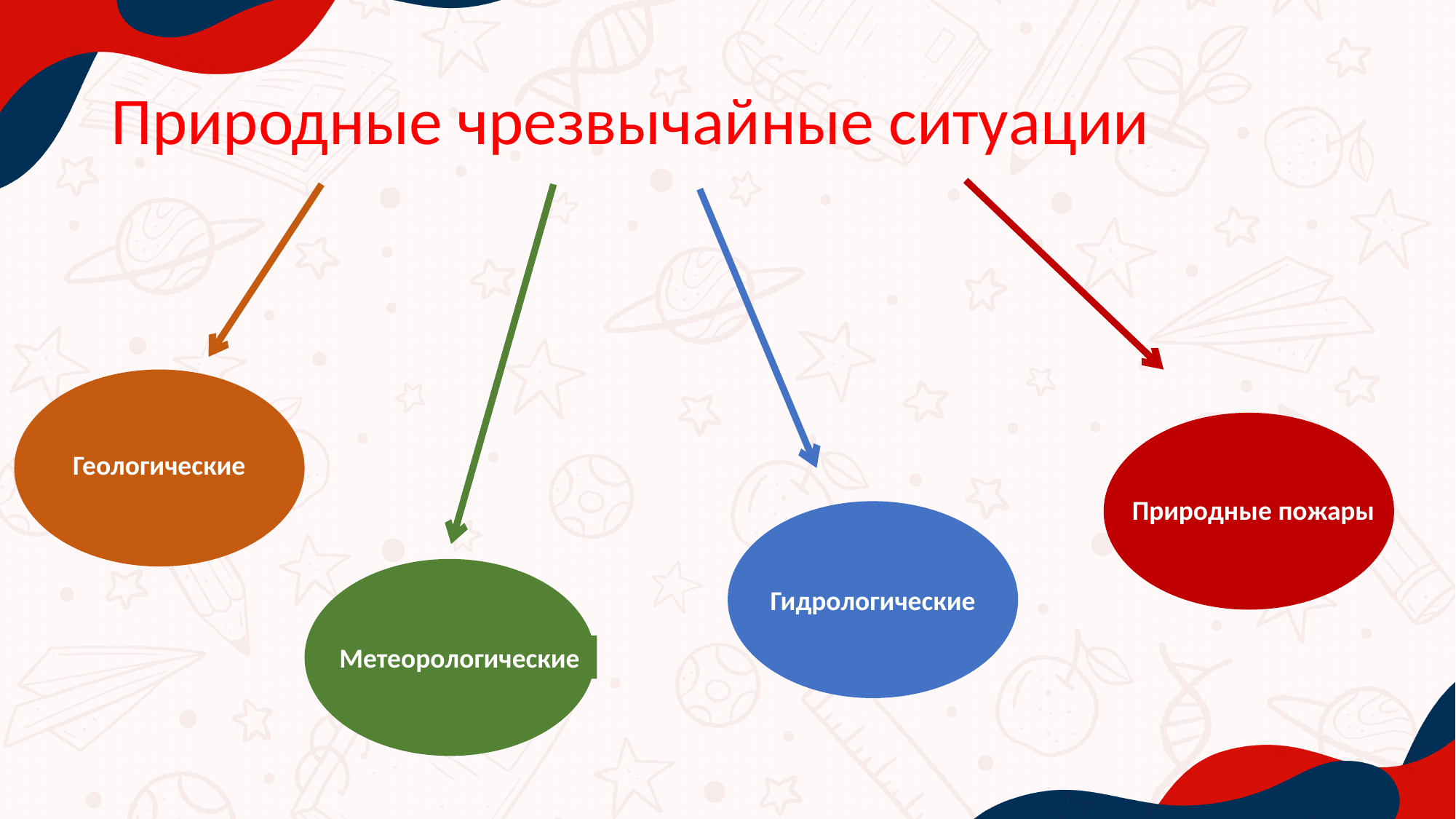

# Природные чрезвычайные ситуации

Геологические

Природные пожары

Гидрологические

Метеорологические